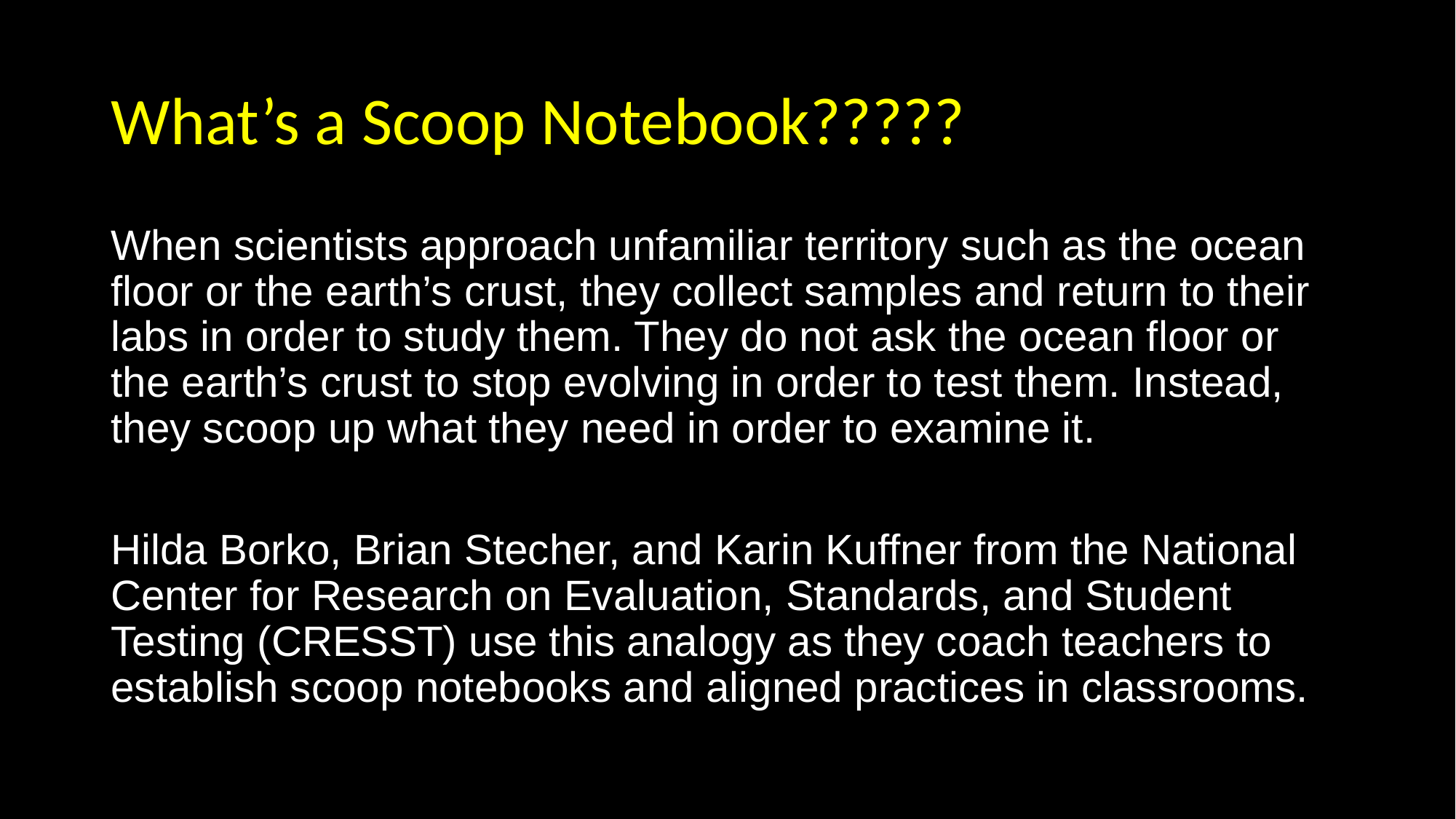

# What’s a Scoop Notebook?????
When scientists approach unfamiliar territory such as the ocean floor or the earth’s crust, they collect samples and return to their labs in order to study them. They do not ask the ocean floor or the earth’s crust to stop evolving in order to test them. Instead, they scoop up what they need in order to examine it.

Hilda Borko, Brian Stecher, and Karin Kuffner from the National Center for Research on Evaluation, Standards, and Student Testing (CRESST) use this analogy as they coach teachers to establish scoop notebooks and aligned practices in classrooms.